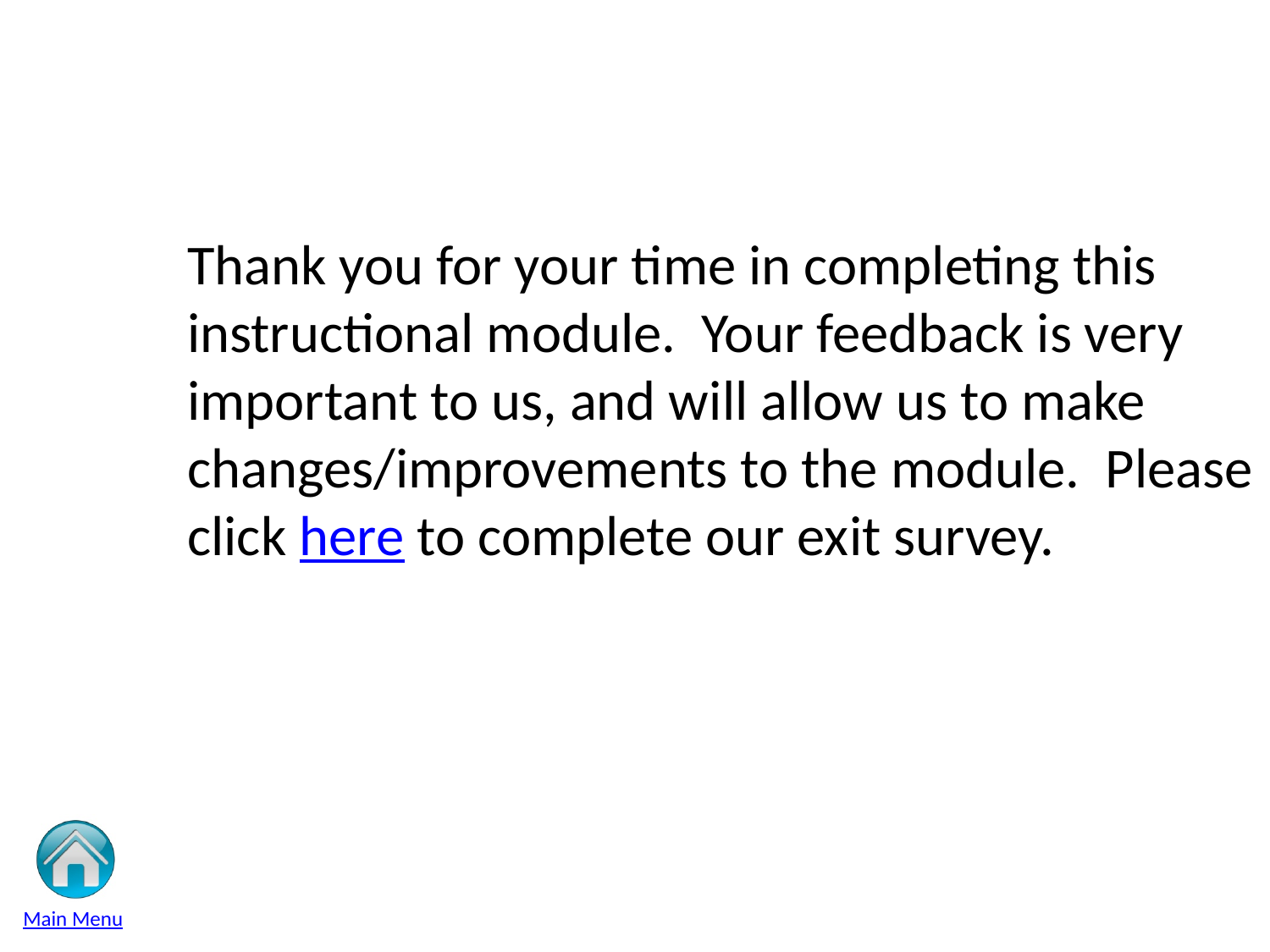

Thank you for your time in completing this instructional module.  Your feedback is very important to us, and will allow us to make changes/improvements to the module.  Please click here to complete our exit survey.